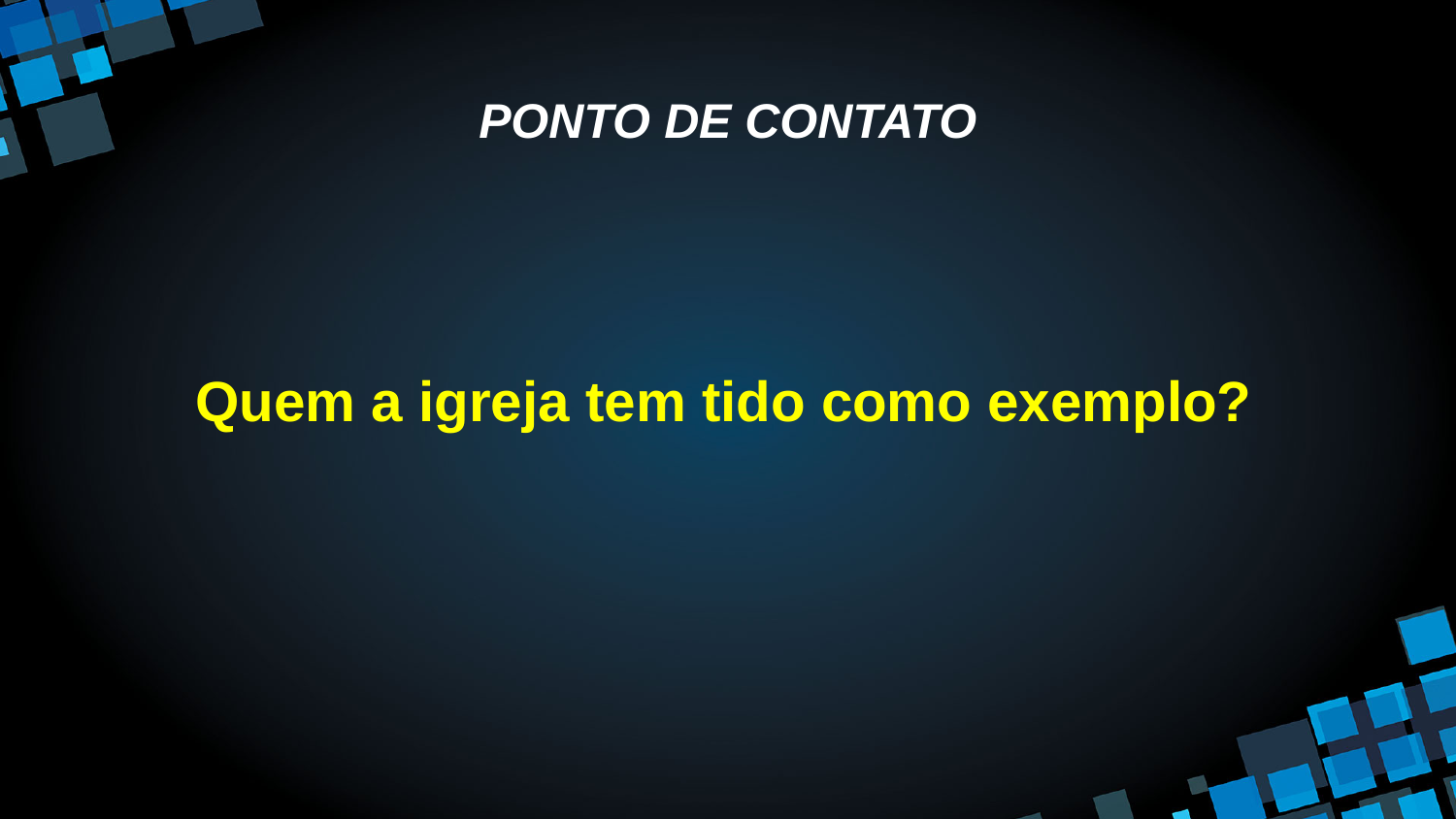

# PONTO DE CONTATO

Quem a igreja tem tido como exemplo?